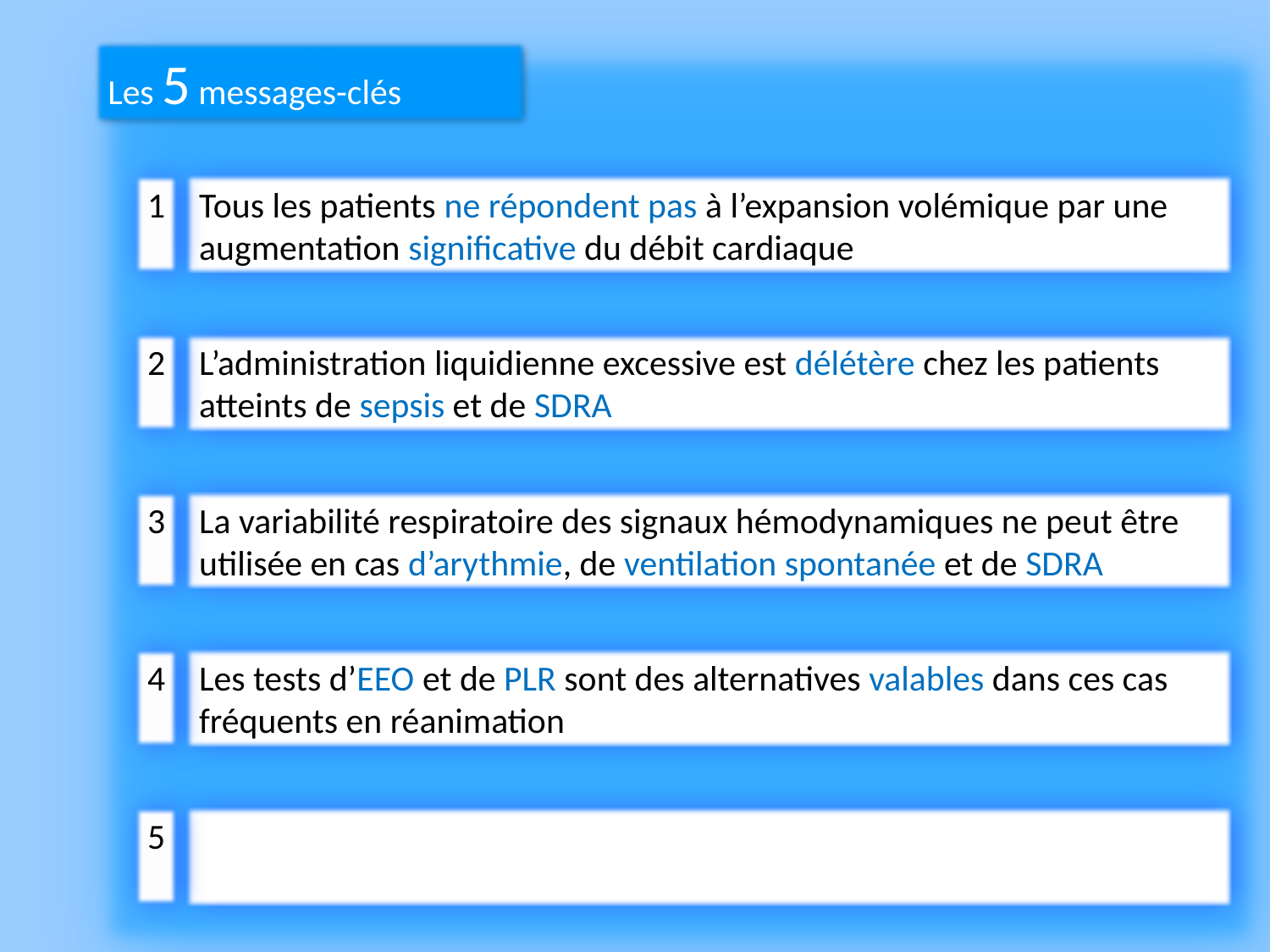

Les 5 messages-clés

1

Tous les patients ne répondent pas à l’expansion volémique par une augmentation significative du débit cardiaque
2

L’administration liquidienne excessive est délétère chez les patients atteints de sepsis et de SDRA
3

La variabilité respiratoire des signaux hémodynamiques ne peut être utilisée en cas d’arythmie, de ventilation spontanée et de SDRA
4

Les tests d’EEO et de PLR sont des alternatives valables dans ces cas fréquents en réanimation
5